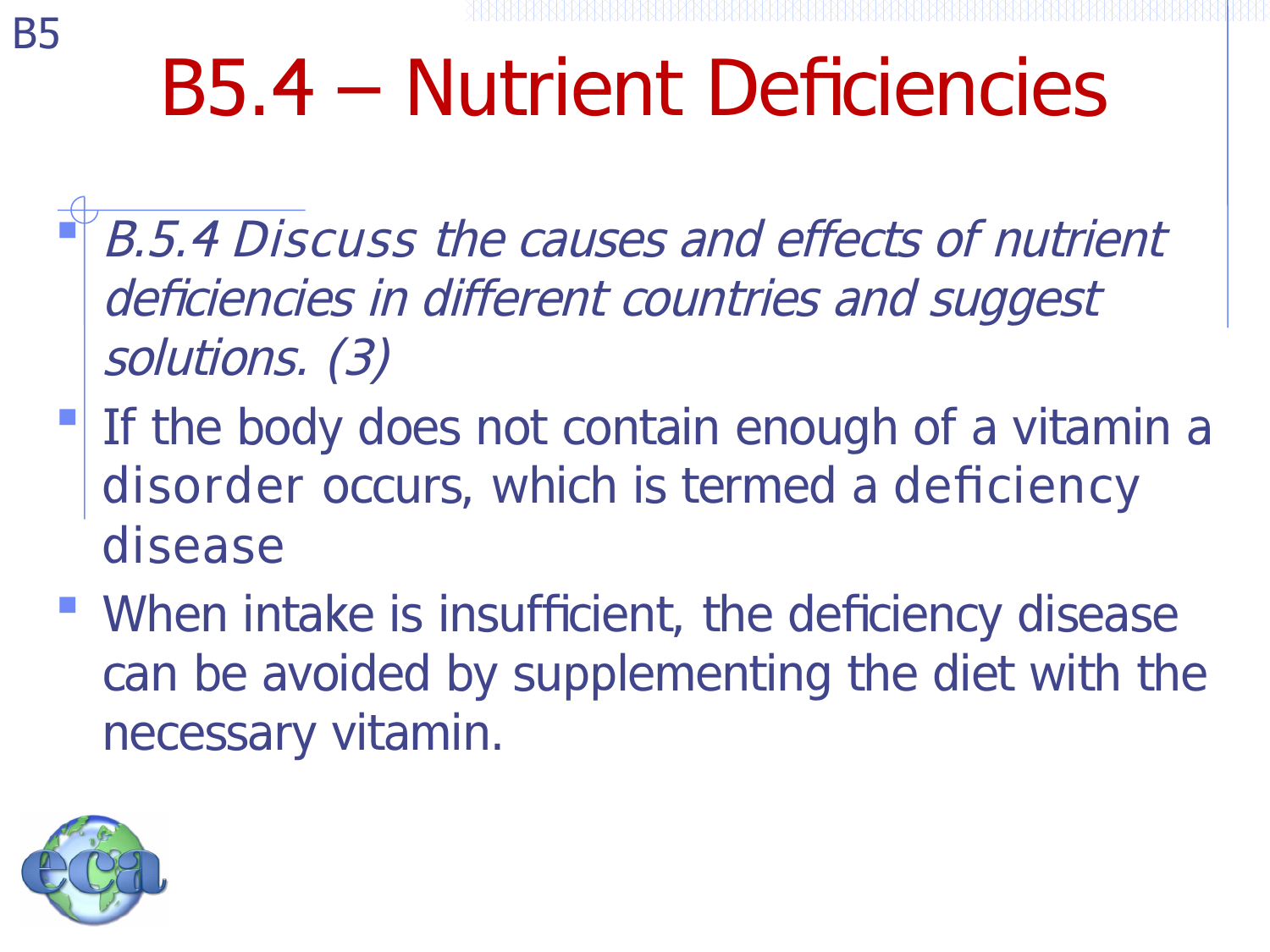

# B5.4 – Nutrient Deficiencies
B.5.4 Discuss the causes and effects of nutrient deficiencies in different countries and suggest solutions. (3)
If the body does not contain enough of a vitamin a disorder occurs, which is termed a deficiency disease
When intake is insufficient, the deficiency disease can be avoided by supplementing the diet with the necessary vitamin.